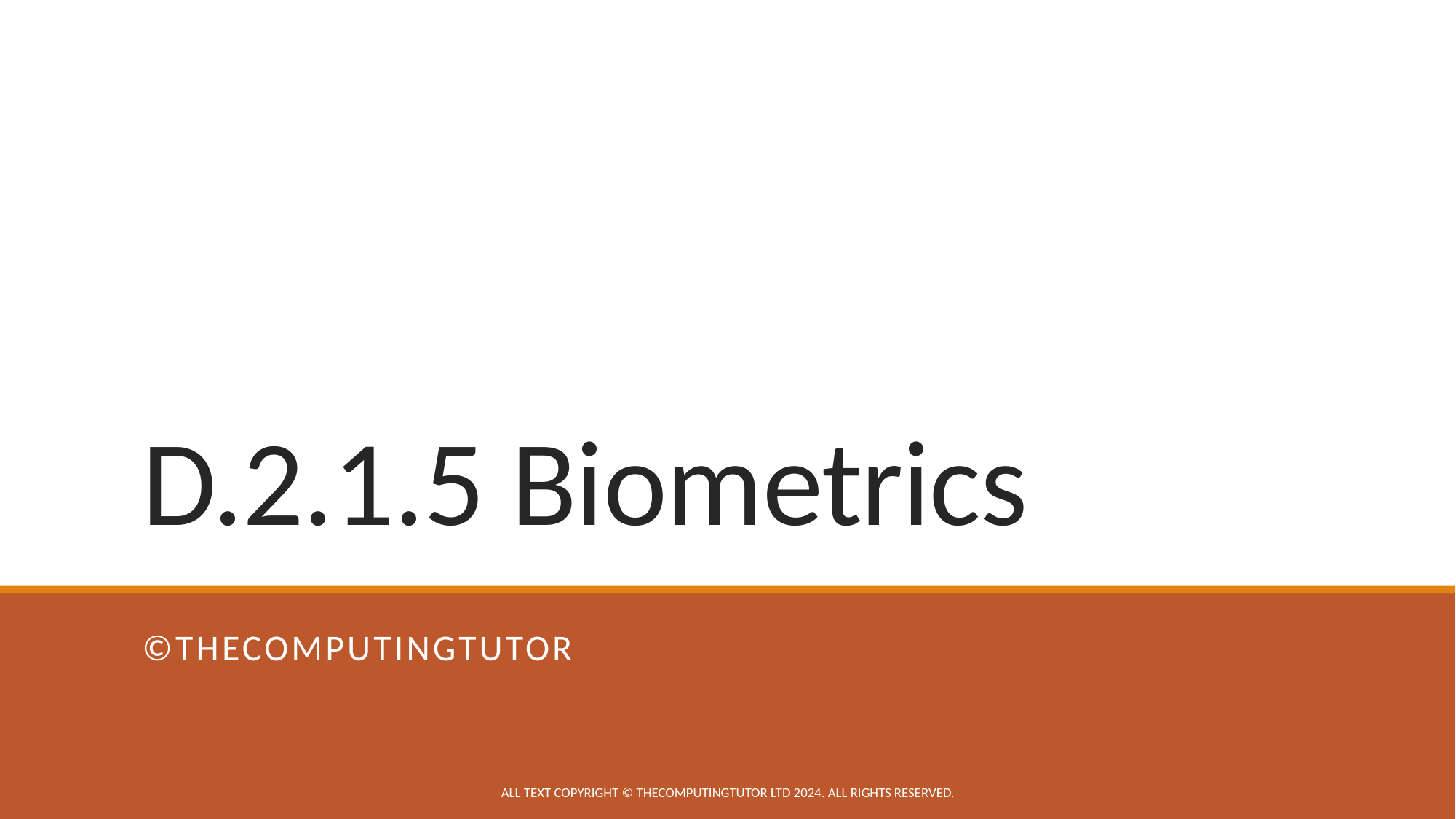

# D.2.1.5 Biometrics

©TheComputingTutor

All text copyright © TheComputingTutor Ltd 2024. All rights Reserved.